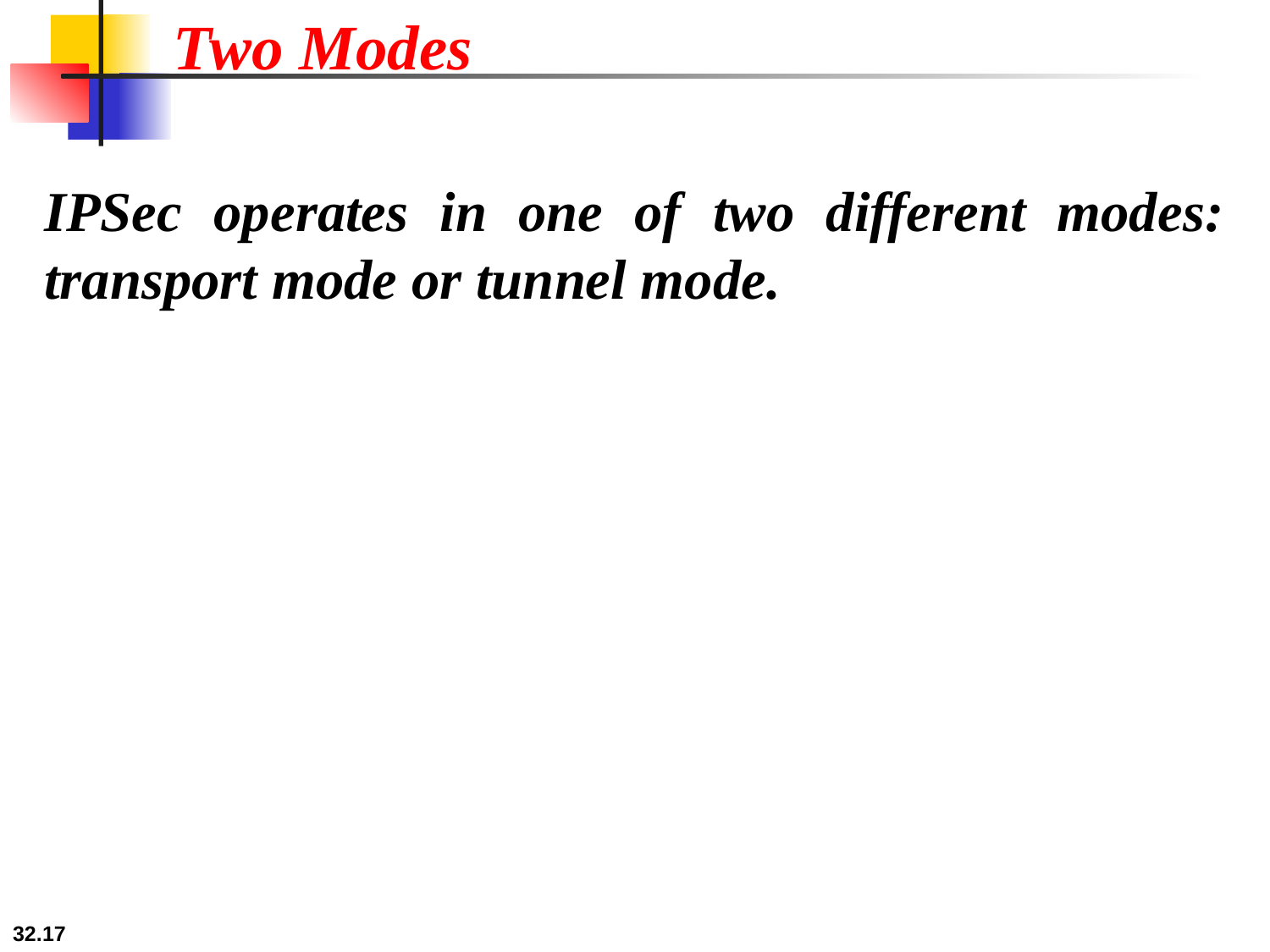

Two Modes

IPSec operates in one of two different modes: transport mode or tunnel mode.

32.17